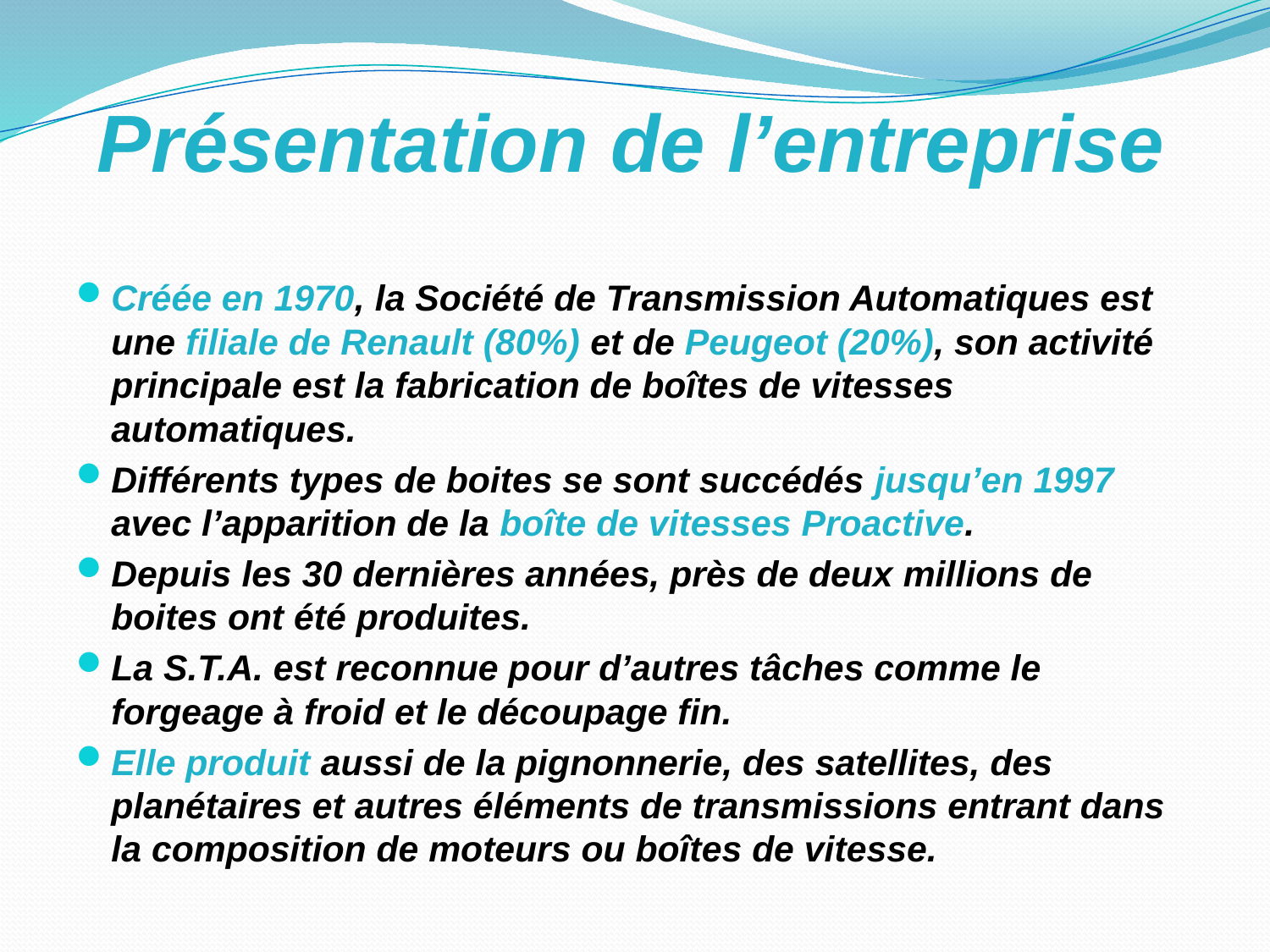

# Présentation de l’entreprise
Créée en 1970, la Société de Transmission Automatiques est une filiale de Renault (80%) et de Peugeot (20%), son activité principale est la fabrication de boîtes de vitesses automatiques.
Différents types de boites se sont succédés jusqu’en 1997 avec l’apparition de la boîte de vitesses Proactive.
Depuis les 30 dernières années, près de deux millions de boites ont été produites.
La S.T.A. est reconnue pour d’autres tâches comme le forgeage à froid et le découpage fin.
Elle produit aussi de la pignonnerie, des satellites, des planétaires et autres éléments de transmissions entrant dans la composition de moteurs ou boîtes de vitesse.